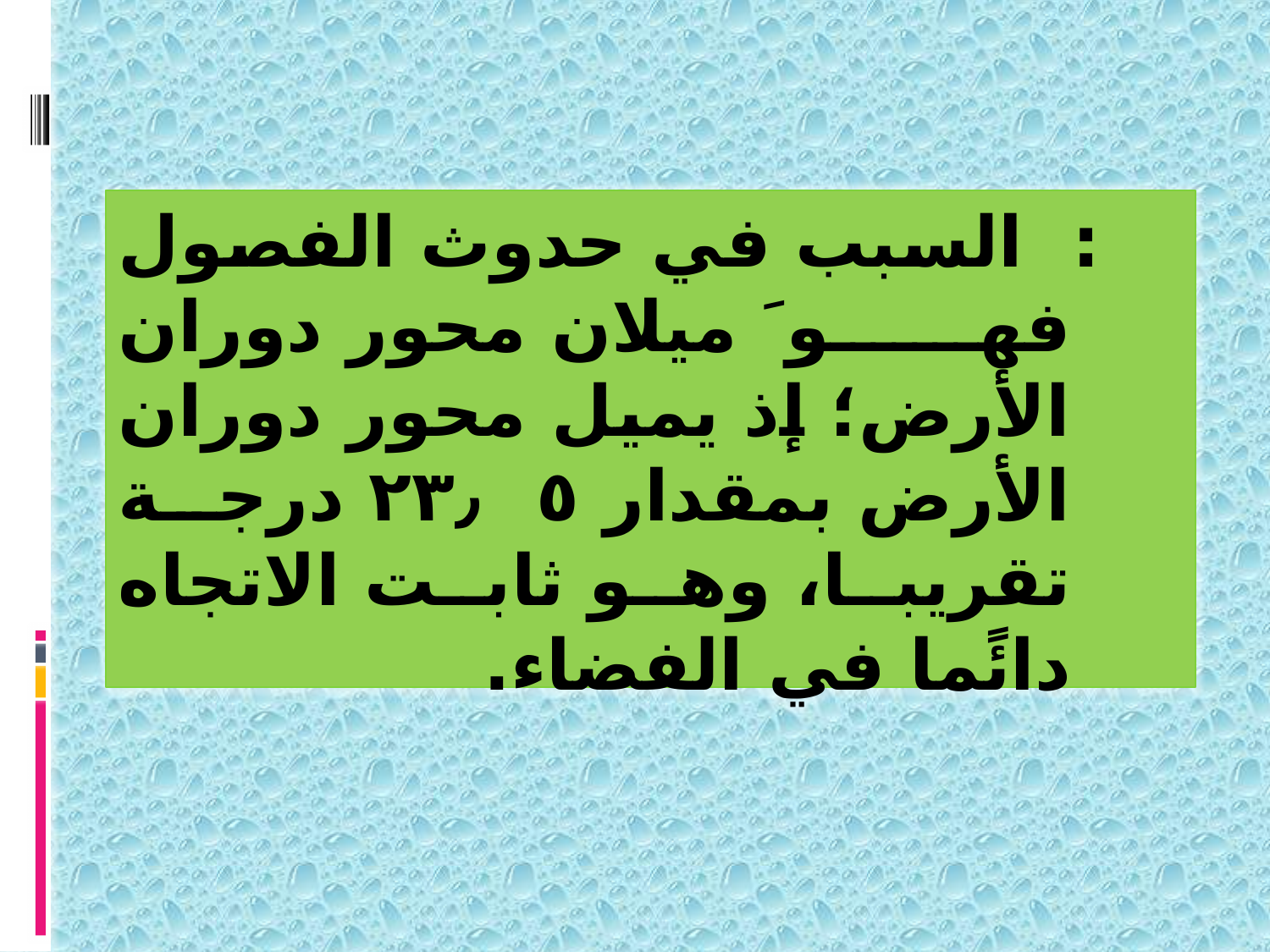

:  السبب في حدوث الفصول فهو َ ميلان محور دوران الأرض؛ إذ يميل محور دوران الأرض بمقدار ٢٣٫٥ درجة تقريبا، وهو ثابت الاتجاه دائًما في الفضاء.